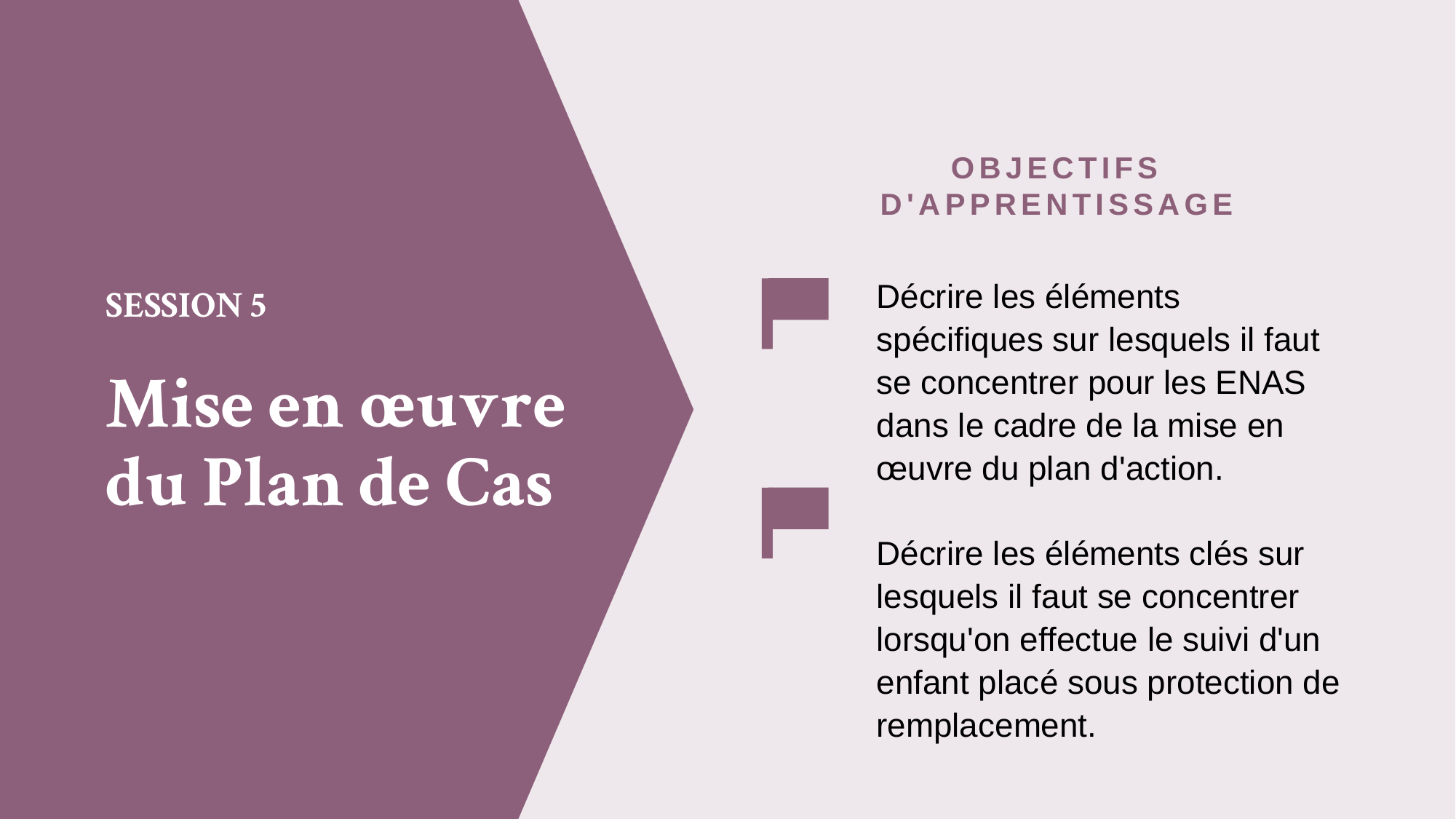

OBJECTIFS D'APPRENTISSAGE
Décrire les éléments spécifiques sur lesquels il faut se concentrer pour les ENAS dans le cadre de la mise en œuvre du plan d'action.

Décrire les éléments clés sur lesquels il faut se concentrer lorsqu'on effectue le suivi d'un enfant placé sous protection de remplacement.

# SESSION 5 Mise en œuvre du Plan de Cas